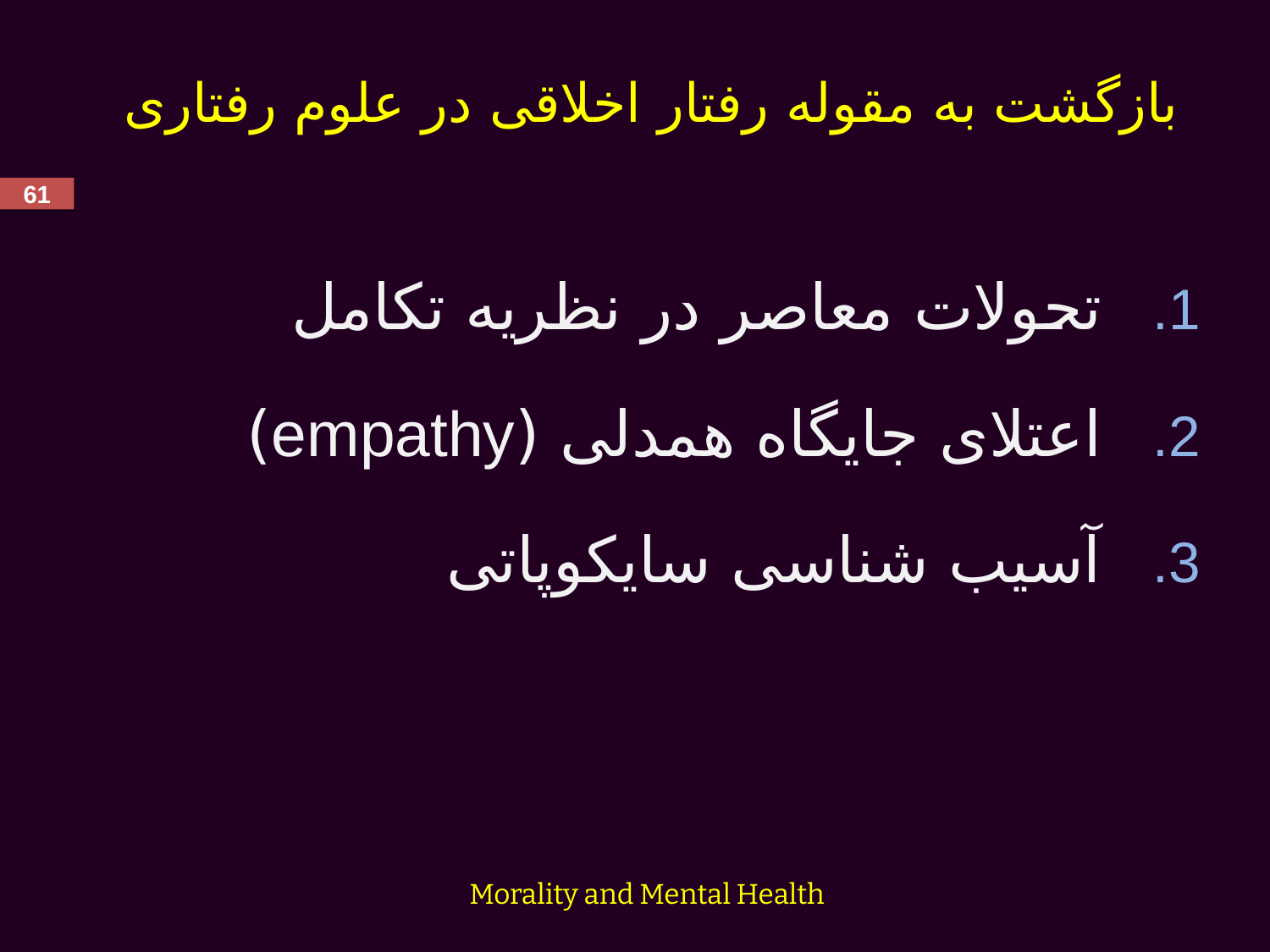

# بازگشت به مقوله رفتار اخلاقی در علوم رفتاری
61
تحولات معاصر در نظریه تکامل
اعتلای جایگاه همدلی (empathy)
آسیب شناسی سایکوپاتی
Morality and Mental Health